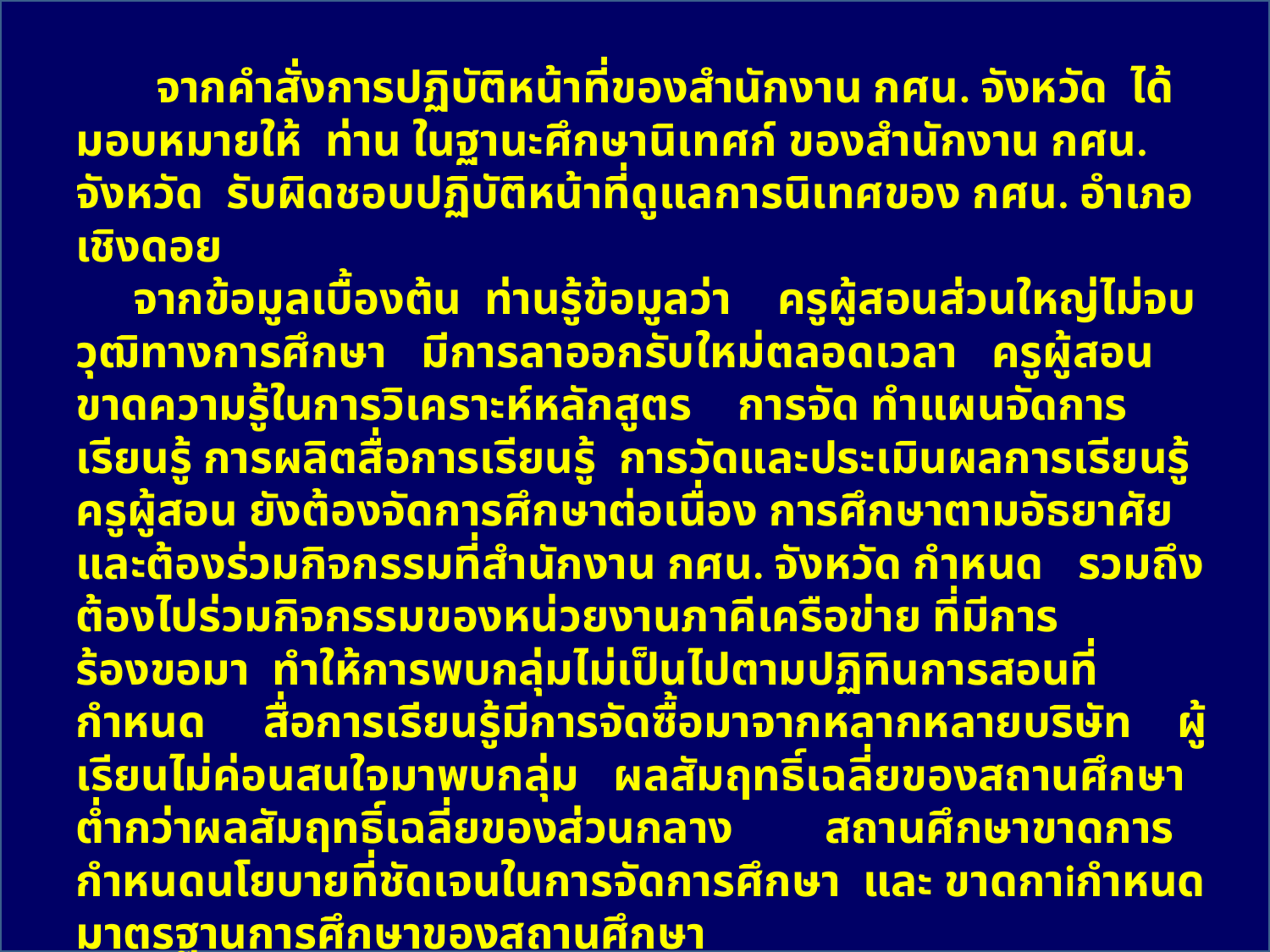

จากคำสั่งการปฏิบัติหน้าที่ของสำนักงาน กศน. จังหวัด  ได้มอบหมายให้  ท่าน ในฐานะศึกษานิเทศก์ ของสำนักงาน กศน. จังหวัด  รับผิดชอบปฏิบัติหน้าที่ดูแลการนิเทศของ กศน. อำเภอเชิงดอย
     จากข้อมูลเบื้องต้น  ท่านรู้ข้อมูลว่า    ครูผู้สอนส่วนใหญ่ไม่จบวุฒิทางการศึกษา   มีการลาออกรับใหม่ตลอดเวลา   ครูผู้สอนขาดความรู้ในการวิเคราะห์หลักสูตร    การจัด ทำแผนจัดการเรียนรู้ การผลิตสื่อการเรียนรู้  การวัดและประเมินผลการเรียนรู้ ครูผู้สอน ยังต้องจัดการศึกษาต่อเนื่อง การศึกษาตามอัธยาศัย    และต้องร่วมกิจกรรมที่สำนักงาน กศน. จังหวัด กำหนด   รวมถึง ต้องไปร่วมกิจกรรมของหน่วยงานภาคีเครือข่าย ที่มีการ
ร้องขอมา  ทำให้การพบกลุ่มไม่เป็นไปตามปฏิทินการสอนที่กำหนด     สื่อการเรียนรู้มีการจัดซื้อมาจากหลากหลายบริษัท    ผู้เรียนไม่ค่อนสนใจมาพบกลุ่ม   ผลสัมฤทธิ์เฉลี่ยของสถานศึกษาต่ำกว่าผลสัมฤทธิ์เฉลี่ยของส่วนกลาง        สถานศึกษาขาดการกำหนดนโยบายที่ชัดเจนในการจัดการศึกษา  และ ขาดกาiกำหนดมาตรฐานการศึกษาของสถานศึกษา
     จากข้อมูลเบื้องต้น  ที่ท่านได้รู้ข้อมูลมาบ้าง  ในฐานะที่ท่านเป็น ศึกษานิเทศก์  ท่านจะดำเนินการนิเทศการศึกษา         เพื่อการพัฒนาคุณภาพการศึกษาของ กศน. อำเภอเชิงดอย อย่างไร